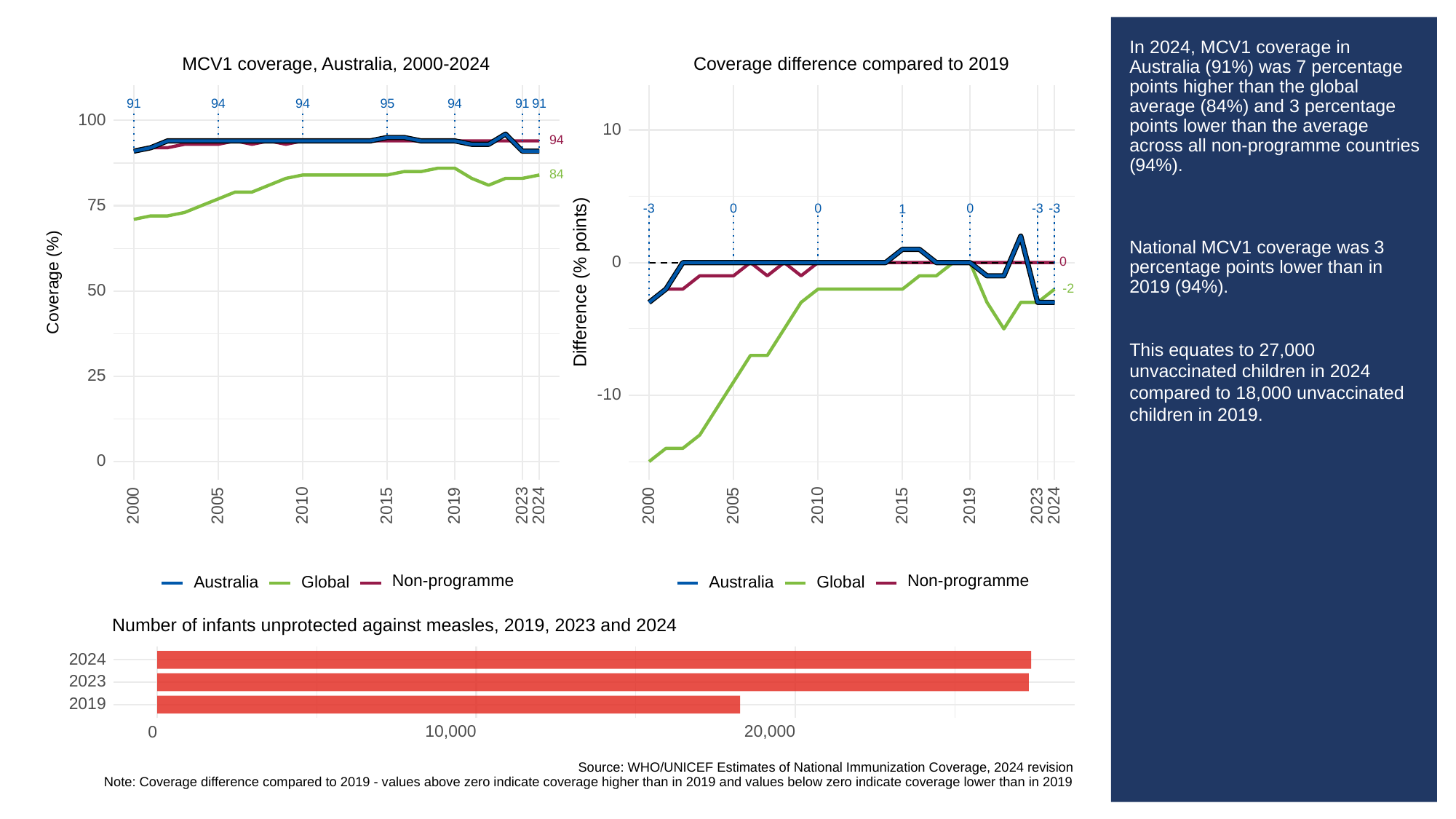

# In 2024, MCV1 coverage in Australia (91%) was 7 percentage points higher than the global average (84%) and 3 percentage points lower than the average across all non-programme countries (94%).

National MCV1 coverage was 3 percentage points lower than in 2019 (94%).

This equates to 27,000 unvaccinated children in 2024 compared to 18,000 unvaccinated children in 2019.

MCV1 coverage, Australia, 2000-2024
Coverage difference compared to 2019

91
94
94
95
94
91
91

100

10

94

84

75
-3
-3
-3
0
0
0
1

0
0

Difference (% points)
Coverage (%)
-2
50

25

-10

0

2023
2023
2000
2005
2010
2015
2019
2024
2000
2005
2010
2015
2019
2024
Non-programme
Non-programme
Global
Global
Australia
Australia

Number of infants unprotected against measles, 2019, 2023 and 2024

2024

2023

2019

10,000
20,000
0
Source: WHO/UNICEF Estimates of National Immunization Coverage, 2024 revision
Note: Coverage difference compared to 2019 - values above zero indicate coverage higher than in 2019 and values below zero indicate coverage lower than in 2019